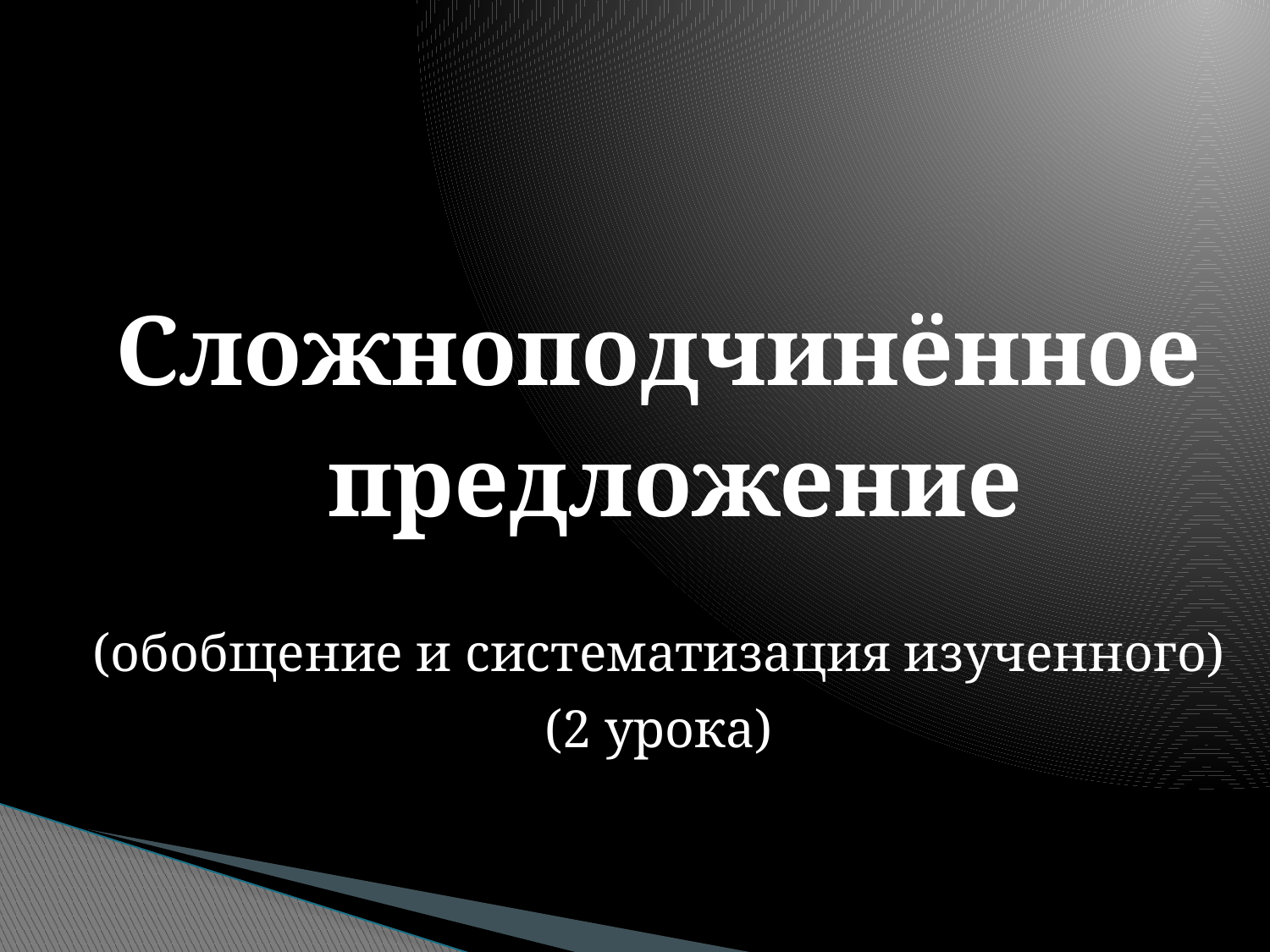

#

Сложноподчинённое предложение

(обобщение и систематизация изученного)
(2 урока)